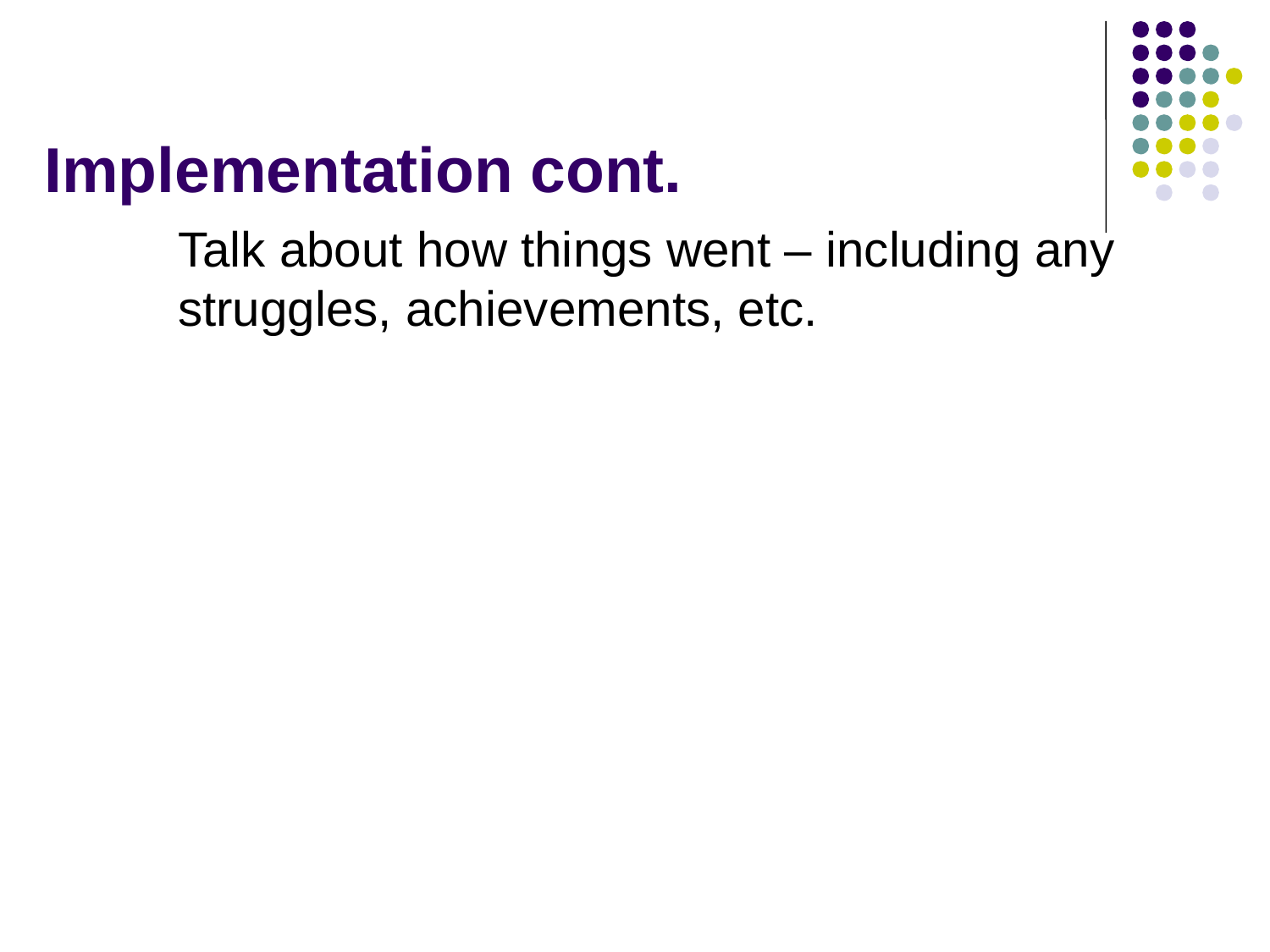

# Implementation cont.
Talk about how things went – including any struggles, achievements, etc.